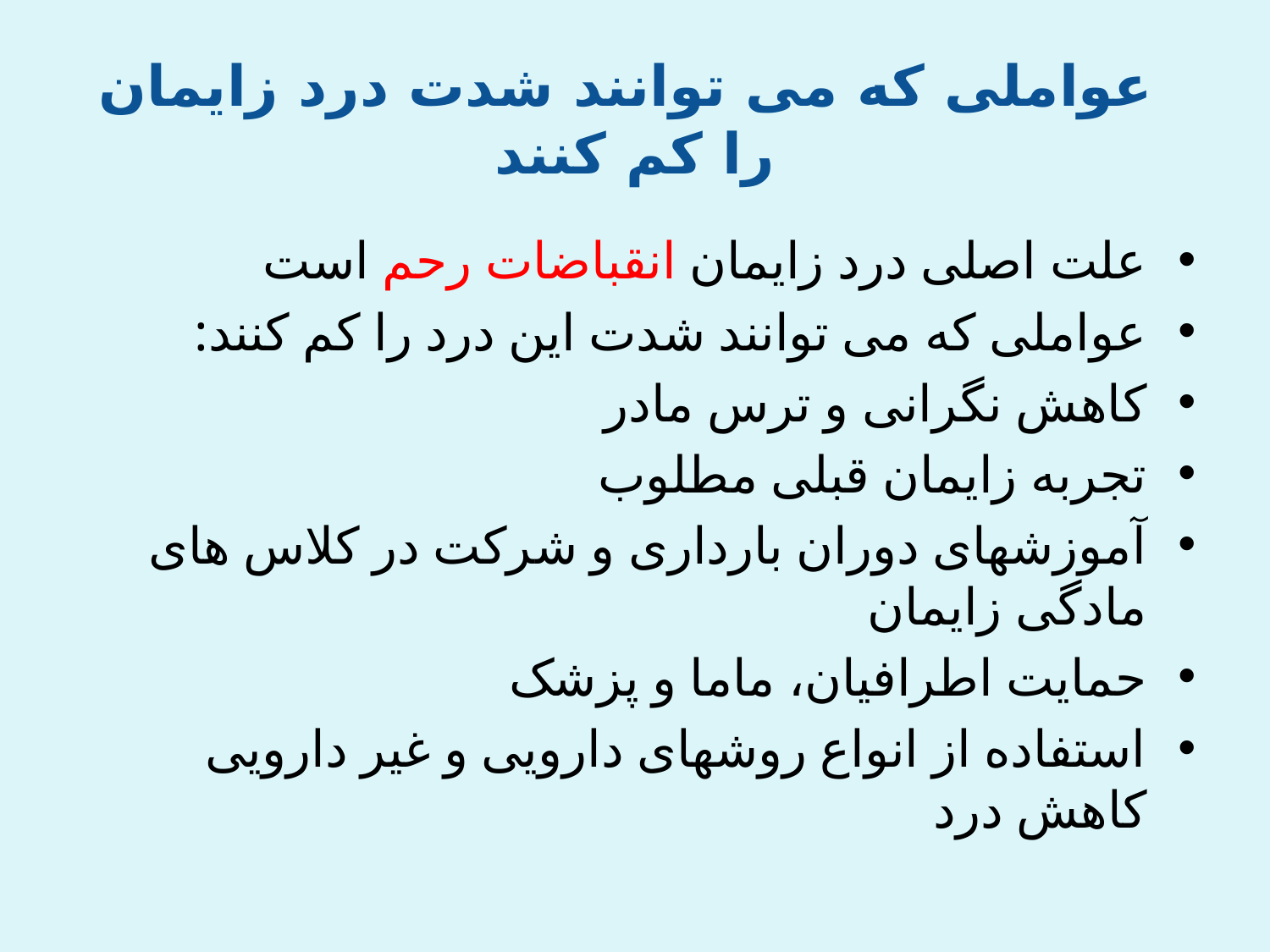

# عواملی که می توانند شدت درد زایمان را کم کنند
علت اصلی درد زایمان انقباضات رحم است
عواملی که می توانند شدت این درد را کم کنند:
کاهش نگرانی و ترس مادر
تجربه زایمان قبلی مطلوب
آموزشهای دوران بارداری و شرکت در کلاس های مادگی زایمان
حمایت اطرافیان، ماما و پزشک
استفاده از انواع روشهای دارویی و غیر دارویی کاهش درد